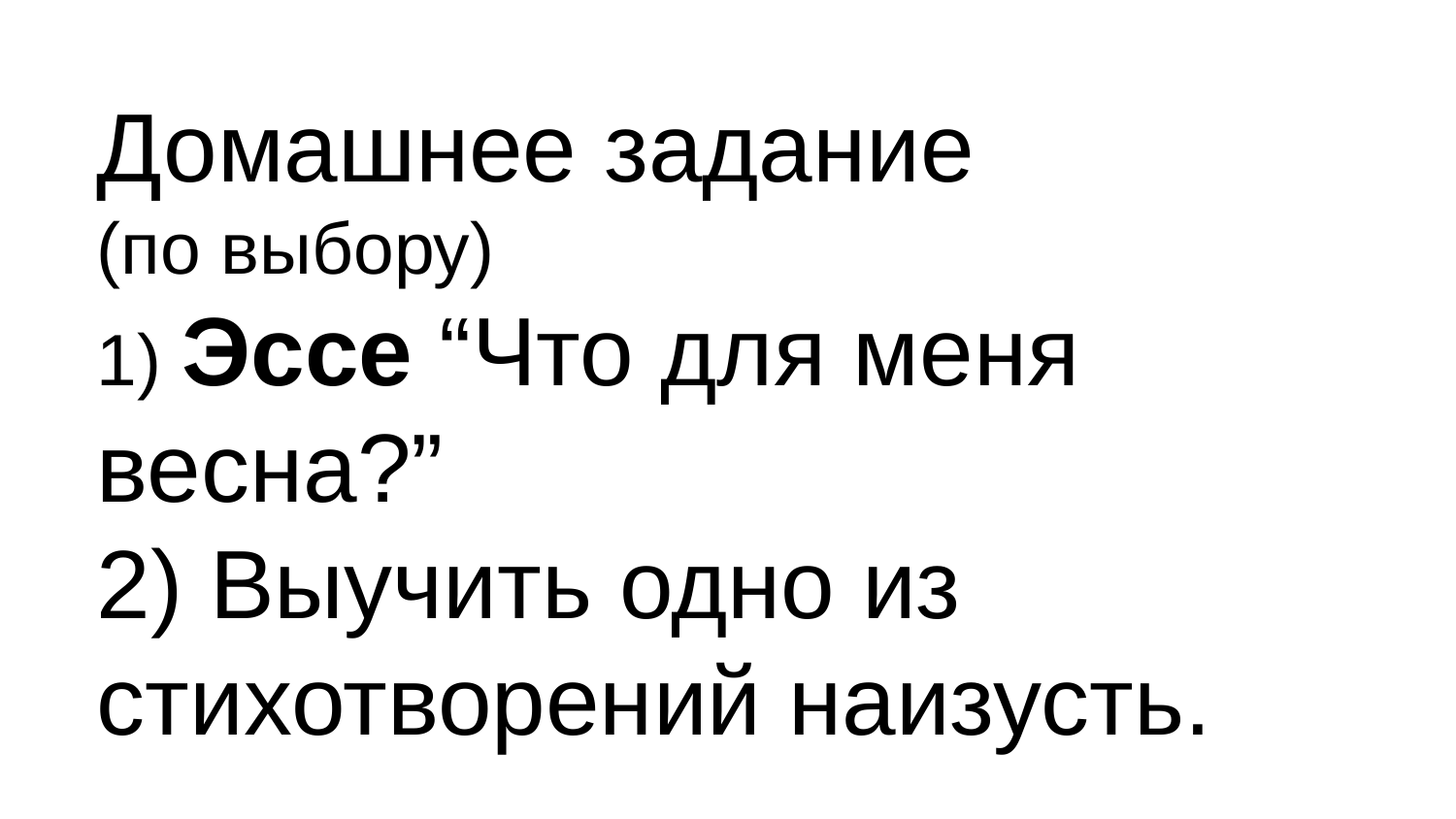

Домашнее задание
(по выбору)
1) Эссе “Что для меня весна?”
2) Выучить одно из стихотворений наизусть.